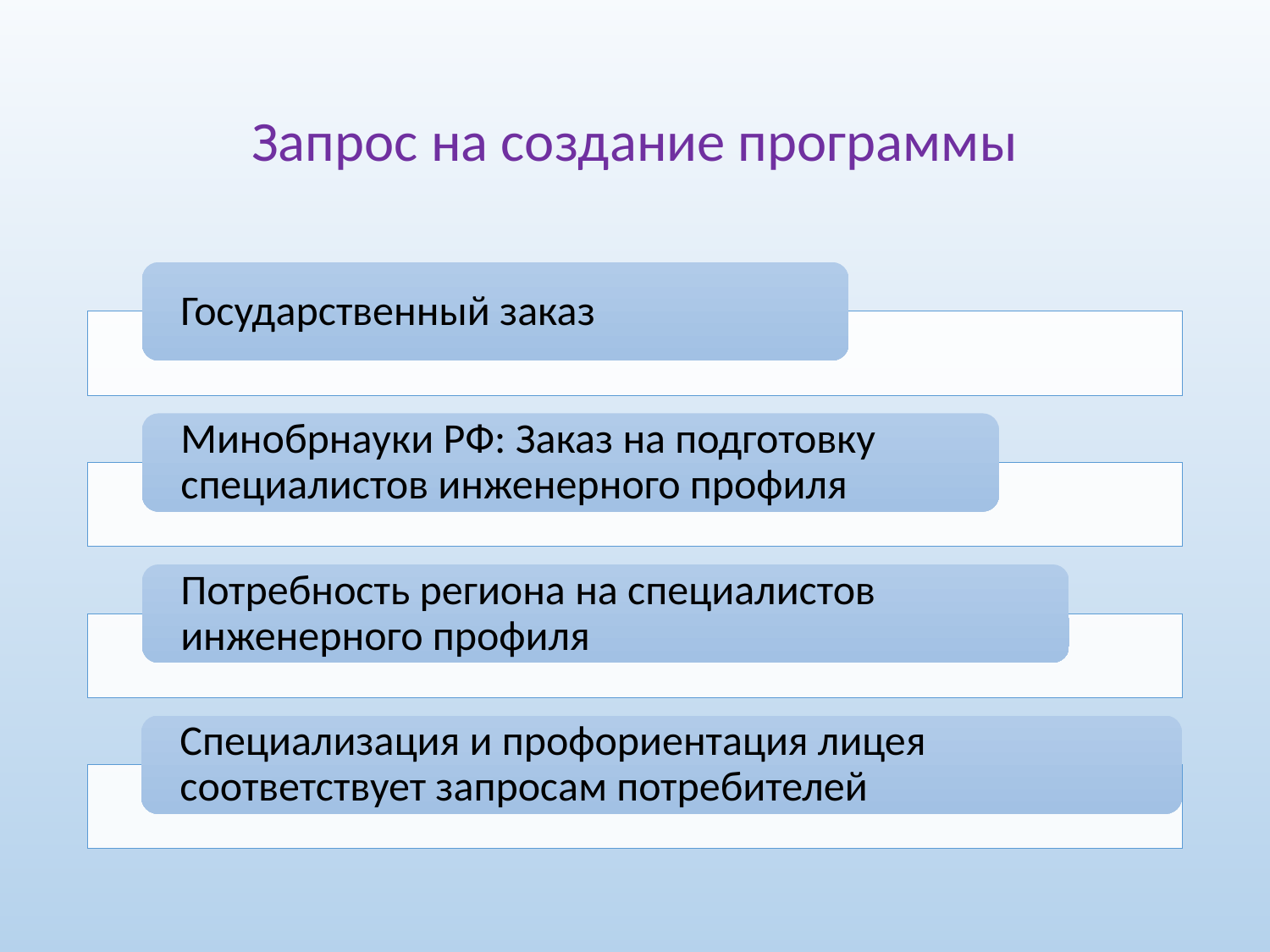

# Запрос на создание программы
Государственный заказ
Минобрнауки РФ: Заказ на подготовку специалистов инженерного профиля
Потребность региона на специалистов инженерного профиля
Специализация и профориентация лицея соответствует запросам потребителей